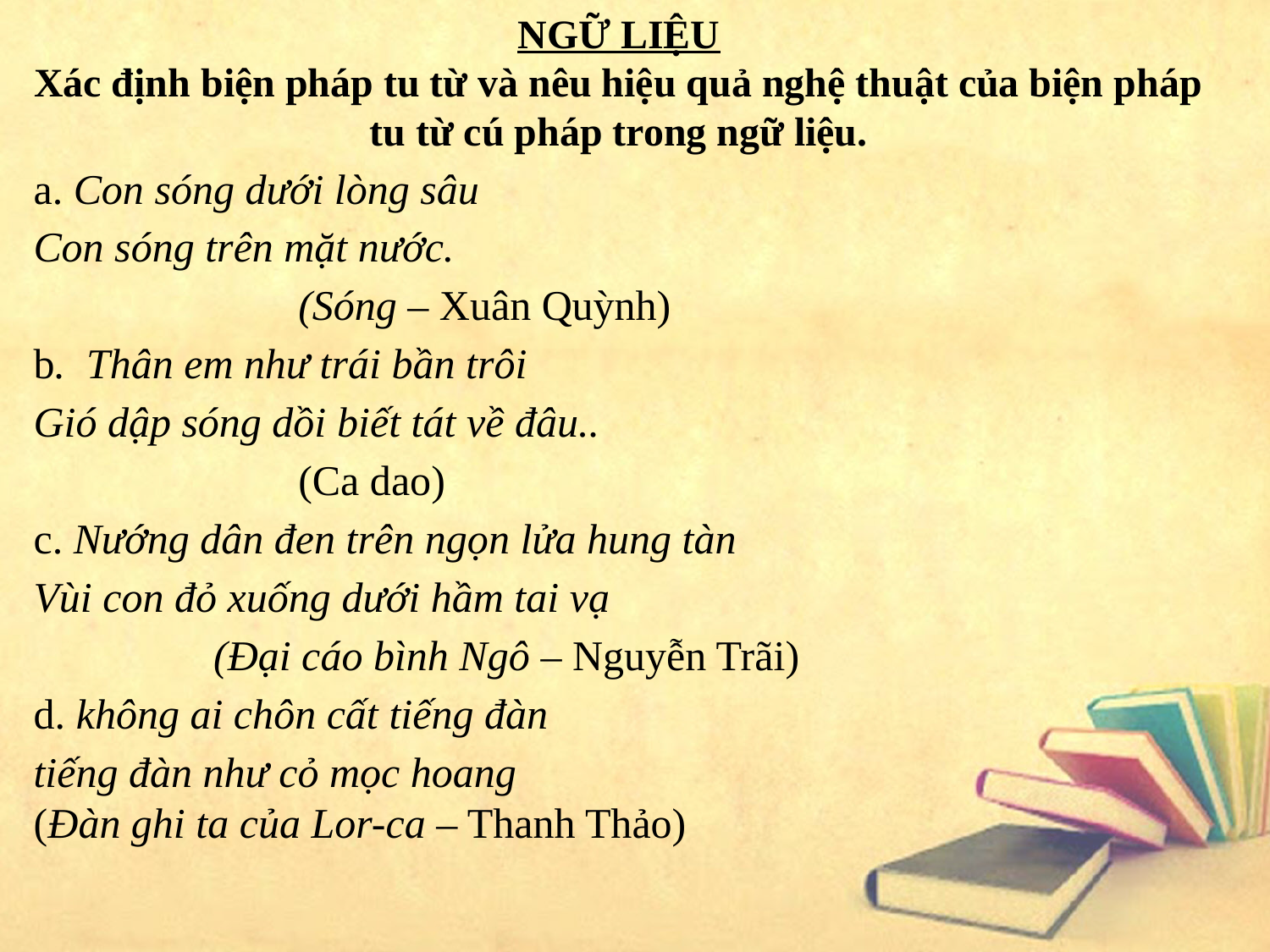

NGỮ LIỆU
Xác định biện pháp tu từ và nêu hiệu quả nghệ thuật của biện pháp tu từ cú pháp trong ngữ liệu.
a. Con sóng dưới lòng sâu
Con sóng trên mặt nước.
                         (Sóng – Xuân Quỳnh)
b.  Thân em như trái bần trôi
Gió dập sóng dồi biết tát về đâu..
                         (Ca dao)
c. Nướng dân đen trên ngọn lửa hung tàn
Vùi con đỏ xuống dưới hầm tai vạ
                 (Đại cáo bình Ngô – Nguyễn Trãi)
d. không ai chôn cất tiếng đàn
tiếng đàn như cỏ mọc hoang
(Đàn ghi ta của Lor-ca – Thanh Thảo)